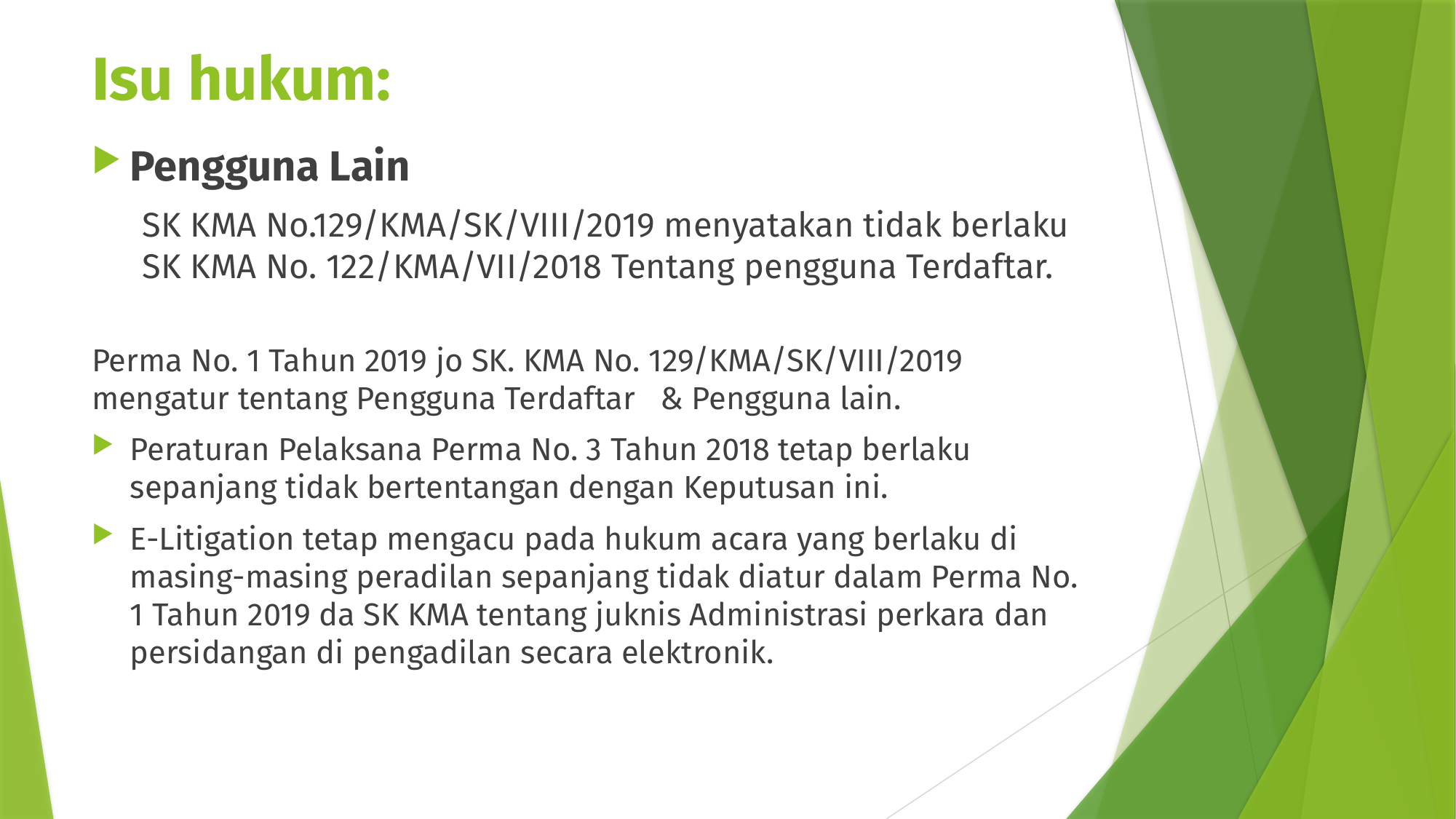

# Isu hukum:
Pengguna Lain
SK KMA No.129/KMA/SK/VIII/2019 menyatakan tidak berlaku SK KMA No. 122/KMA/VII/2018 Tentang pengguna Terdaftar.

Perma No. 1 Tahun 2019 jo SK. KMA No. 129/KMA/SK/VIII/2019 mengatur tentang Pengguna Terdaftar   & Pengguna lain.
Peraturan Pelaksana Perma No. 3 Tahun 2018 tetap berlaku sepanjang tidak bertentangan dengan Keputusan ini.
E-Litigation tetap mengacu pada hukum acara yang berlaku di masing-masing peradilan sepanjang tidak diatur dalam Perma No. 1 Tahun 2019 da SK KMA tentang juknis Administrasi perkara dan persidangan di pengadilan secara elektronik.